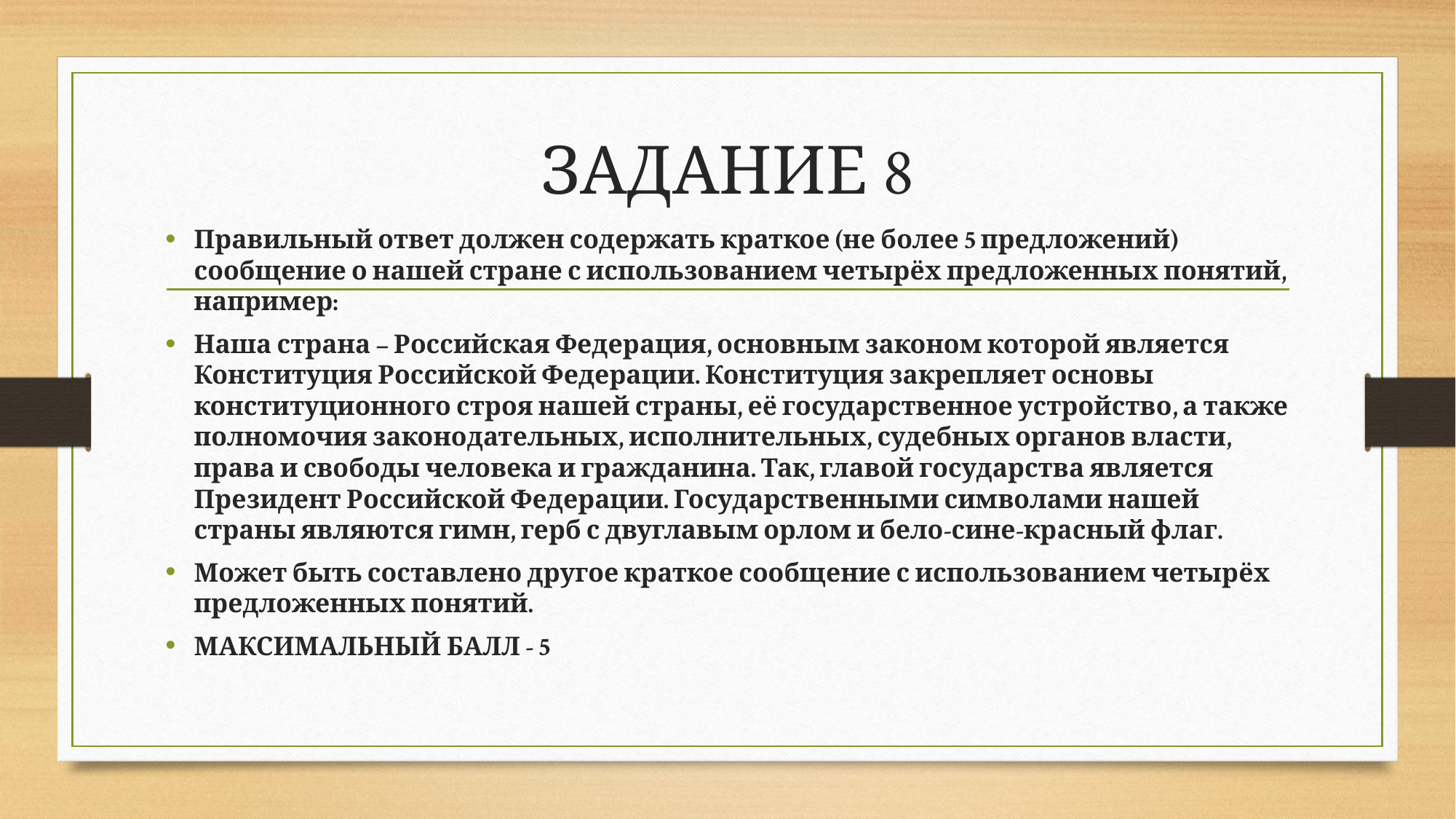

# ЗАДАНИЕ 8
Правильный ответ должен содержать краткое (не более 5 предложений) сообщение о нашей стране с использованием четырёх предложенных понятий, например:
Наша страна – Российская Федерация, основным законом которой является Конституция Российской Федерации. Конституция закрепляет основы конституционного строя нашей страны, её государственное устройство, а также полномочия законодательных, исполнительных, судебных органов власти, права и свободы человека и гражданина. Так, главой государства является Президент Российской Федерации. Государственными символами нашей страны являются гимн, герб с двуглавым орлом и бело-сине-красный флаг.
Может быть составлено другое краткое сообщение с использованием четырёх предложенных понятий.
МАКСИМАЛЬНЫЙ БАЛЛ - 5